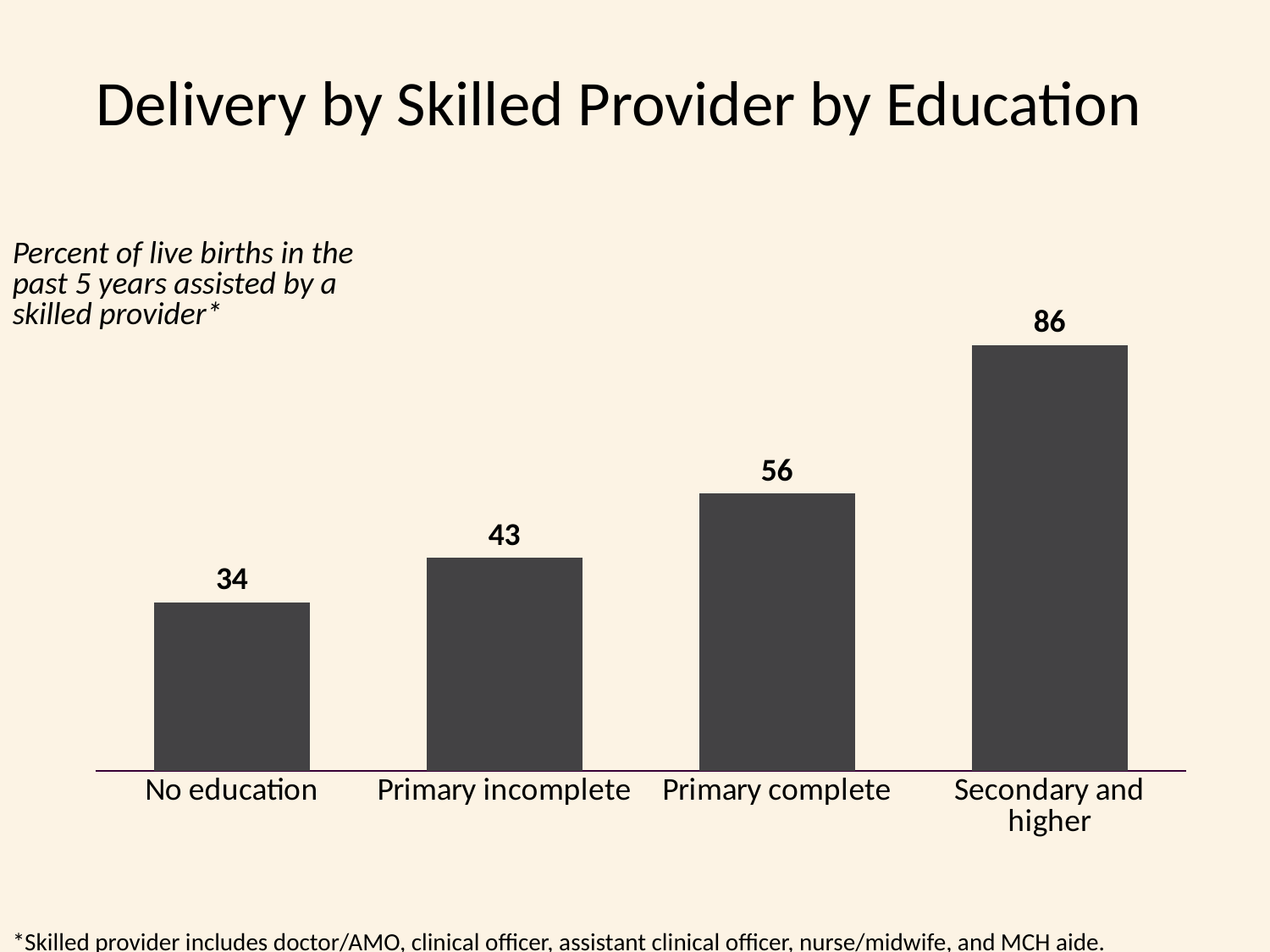

Delivery by Skilled Provider by Education

### Chart

| Category |  |
|---|---|
| No education | 34.0 |
| Primary incomplete | 43.0 |
| Primary complete | 56.0 |
| Secondary and higher | 86.0 |
Percent of live births in the past 5 years assisted by a skilled provider*
*Skilled provider includes doctor/AMO, clinical officer, assistant clinical officer, nurse/midwife, and MCH aide.